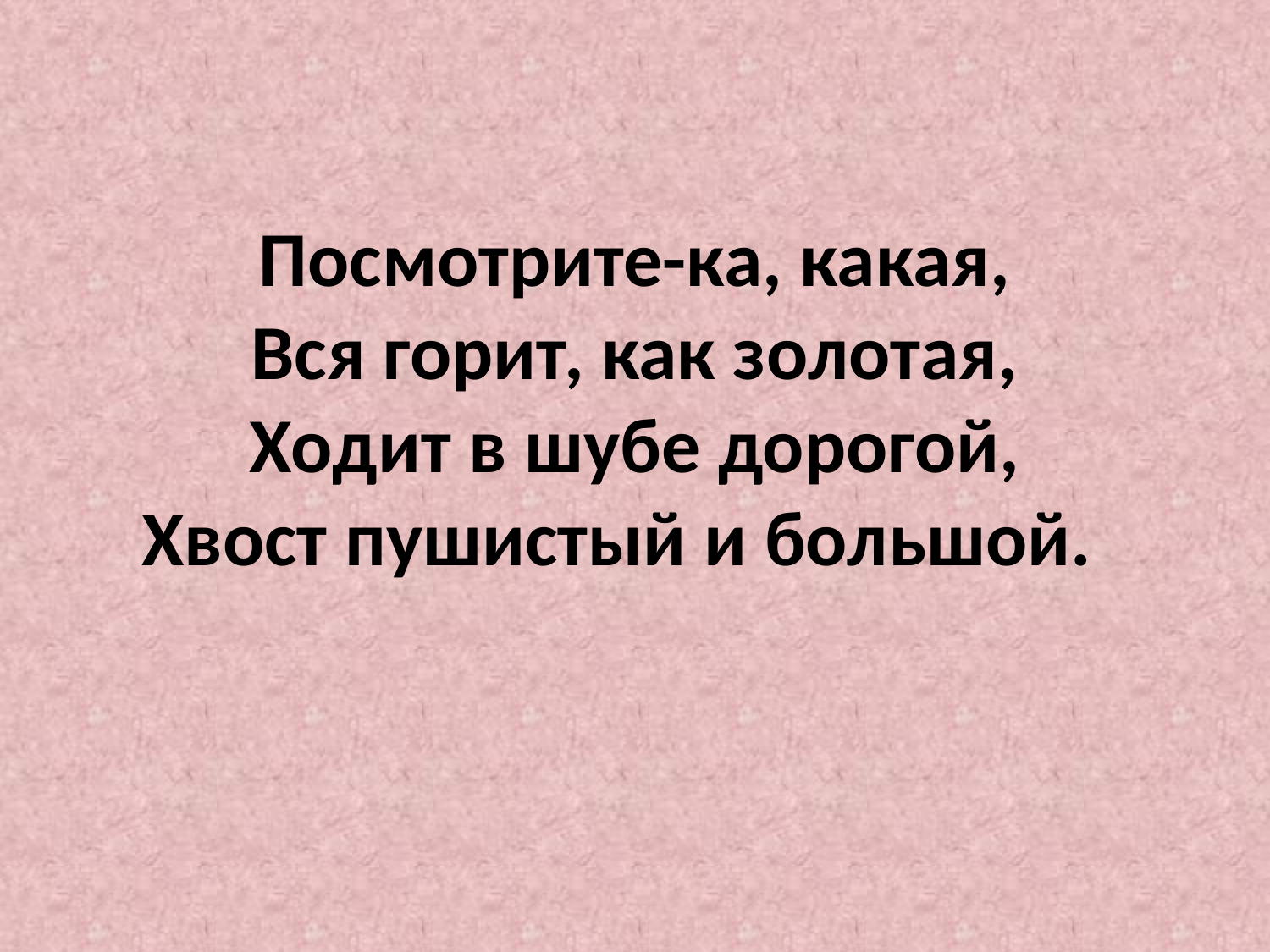

# Посмотрите-ка, какая, Вся горит, как золотая, Ходит в шубе дорогой, Хвост пушистый и большой.